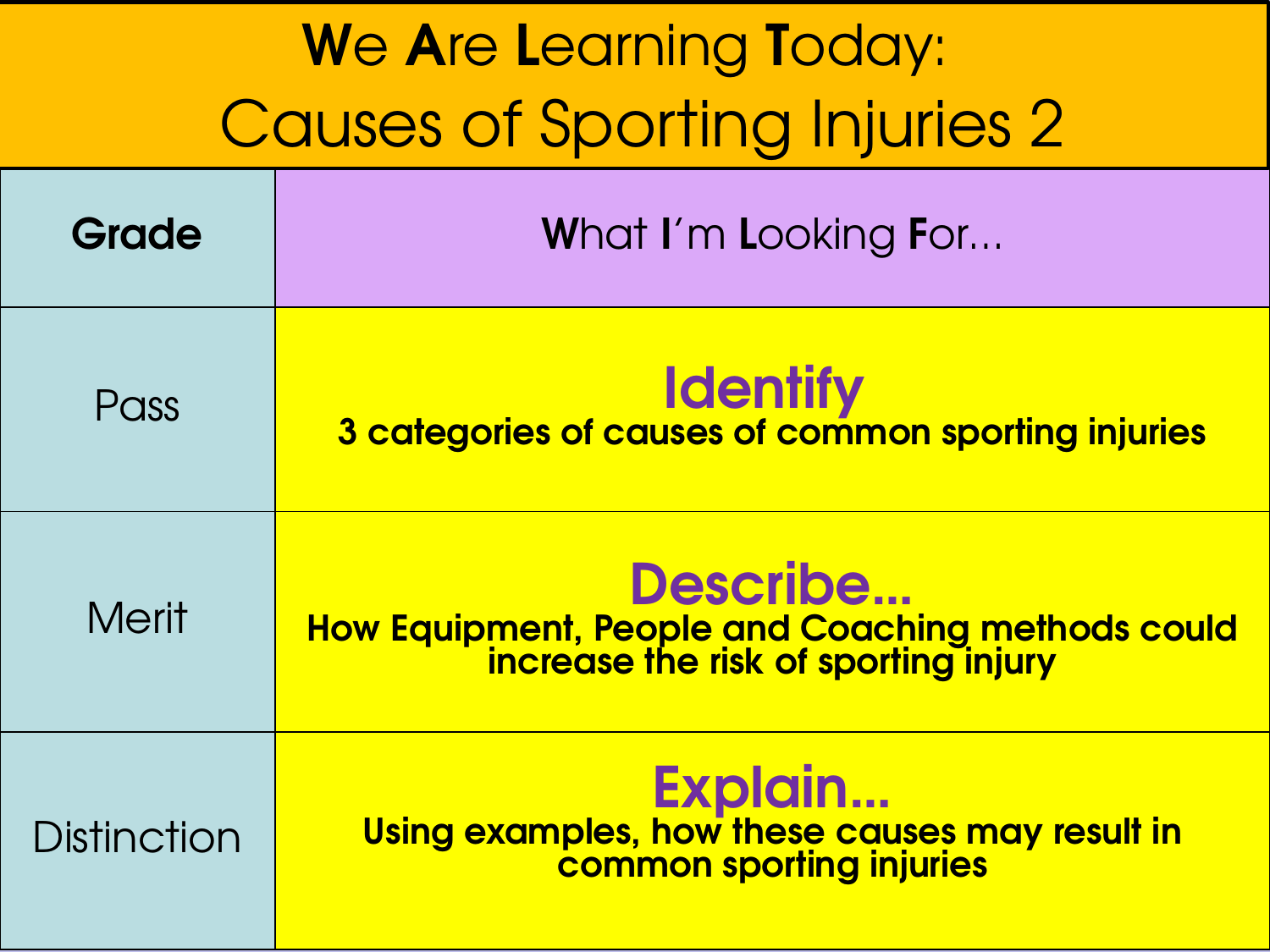

# We Are Learning Today: Causes of Sporting Injuries 2
| Grade | What I’m Looking For… |
| --- | --- |
| Pass | Identify 3 categories of causes of common sporting injuries |
| Merit | Describe… How Equipment, People and Coaching methods could increase the risk of sporting injury |
| Distinction | Explain… Using examples, how these causes may result in common sporting injuries |